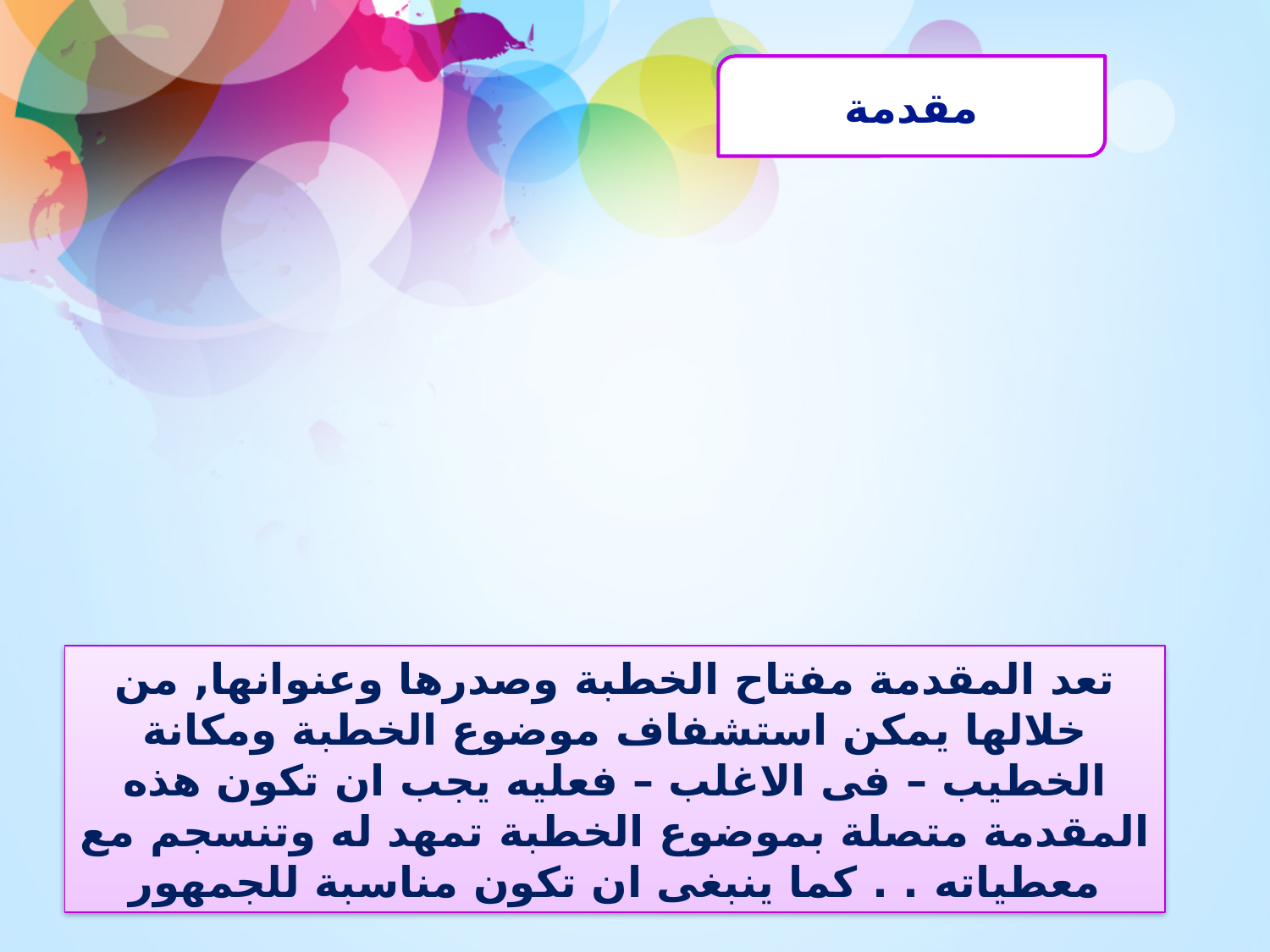

مقدمة
تعد المقدمة مفتاح الخطبة وصدرها وعنوانها, من خلالها يمكن استشفاف موضوع الخطبة ومكانة الخطيب – فى الاغلب – فعليه يجب ان تكون هذه المقدمة متصلة بموضوع الخطبة تمهد له وتنسجم مع معطياته . . كما ينبغى ان تكون مناسبة للجمهور